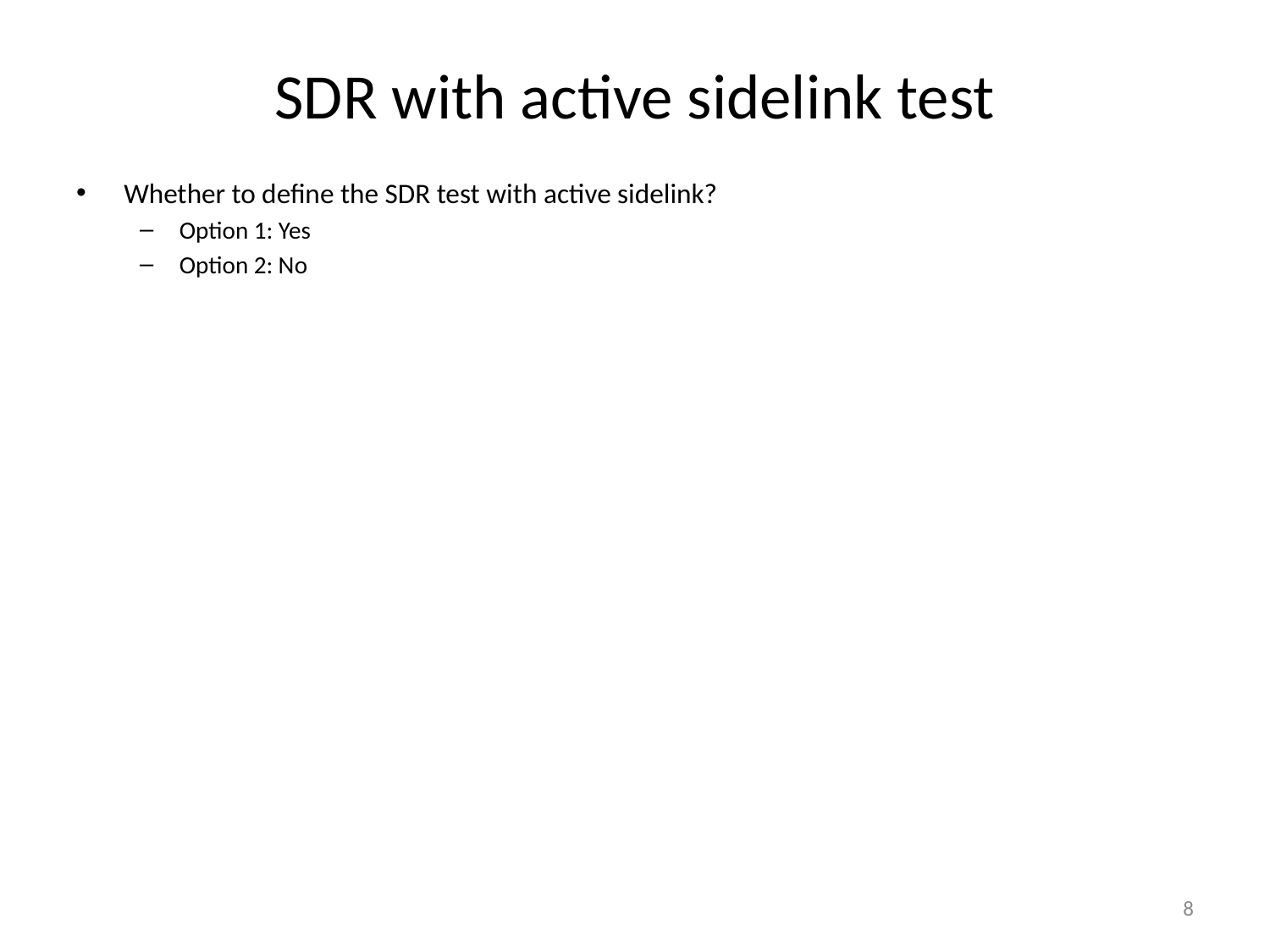

# SDR with active sidelink test
Whether to define the SDR test with active sidelink?
Option 1: Yes
Option 2: No

8